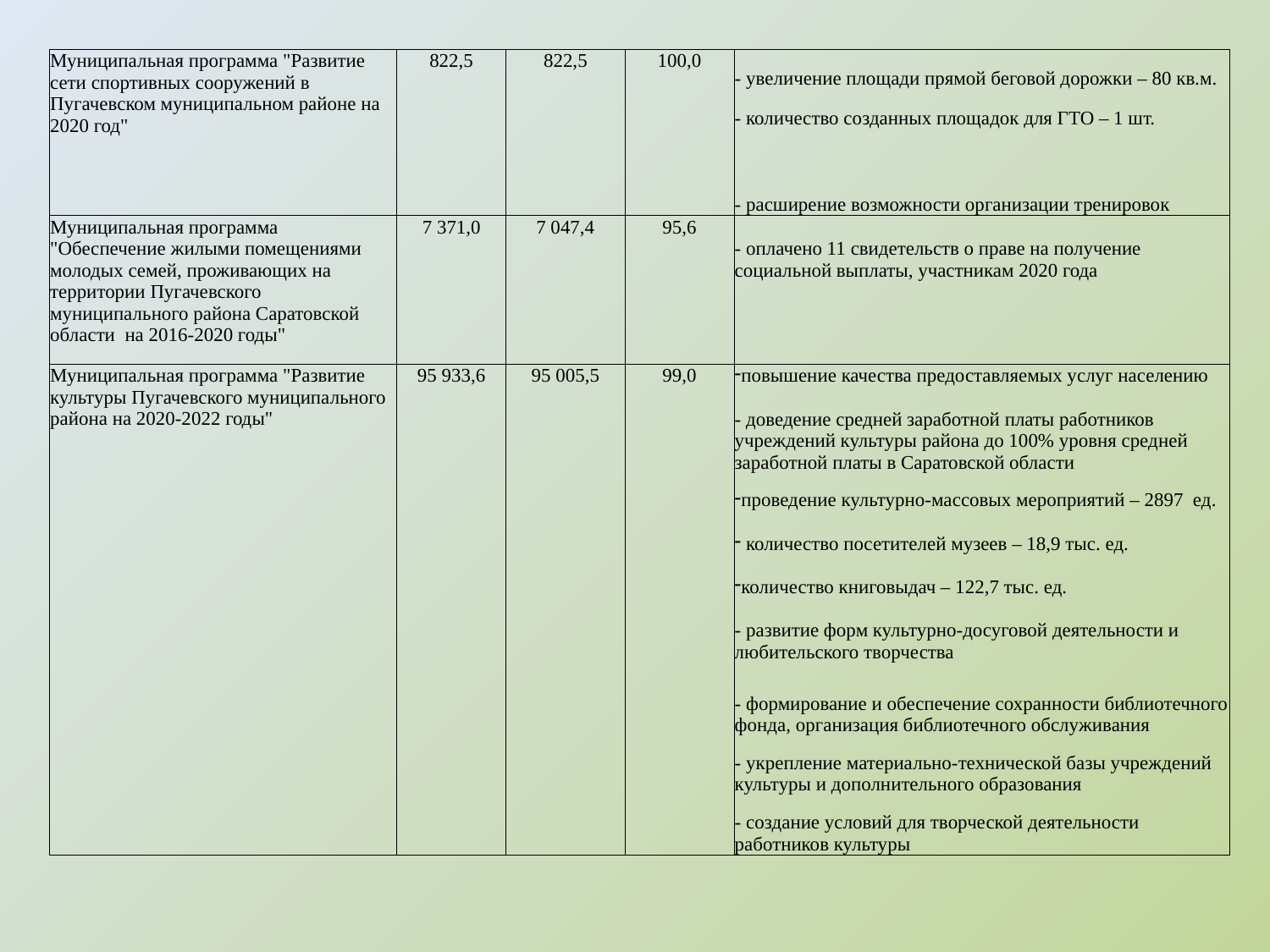

| Муниципальная программа "Развитие сети спортивных сооружений в Пугачевском муниципальном районе на 2020 год" | 822,5 | 822,5 | 100,0 | - увеличение площади прямой беговой дорожки – 80 кв.м. |
| --- | --- | --- | --- | --- |
|  |  |  |  | - количество созданных площадок для ГТО – 1 шт. |
|  |  |  |  | - расширение возможности организации тренировок |
| Муниципальная программа "Обеспечение жилыми помещениями молодых семей, проживающих на территории Пугачевского муниципального района Саратовской области на 2016-2020 годы" | 7 371,0 | 7 047,4 | 95,6 | - оплачено 11 свидетельств о праве на получение социальной выплаты, участникам 2020 года |
| Муниципальная программа "Развитие культуры Пугачевского муниципального района на 2020-2022 годы" | 95 933,6 | 95 005,5 | 99,0 | повышение качества предоставляемых услуг населению |
|  |  |  |  | - доведение средней заработной платы работников учреждений культуры района до 100% уровня средней заработной платы в Саратовской области |
|  |  |  |  | проведение культурно-массовых мероприятий – 2897 ед. количество посетителей музеев – 18,9 тыс. ед. количество книговыдач – 122,7 тыс. ед. |
|  |  |  |  | - развитие форм культурно-досуговой деятельности и любительского творчества |
|  |  |  |  | - формирование и обеспечение сохранности библиотечного фонда, организация библиотечного обслуживания |
|  |  |  |  | - укрепление материально-технической базы учреждений культуры и дополнительного образования |
|  |  |  |  | - создание условий для творческой деятельности работников культуры |